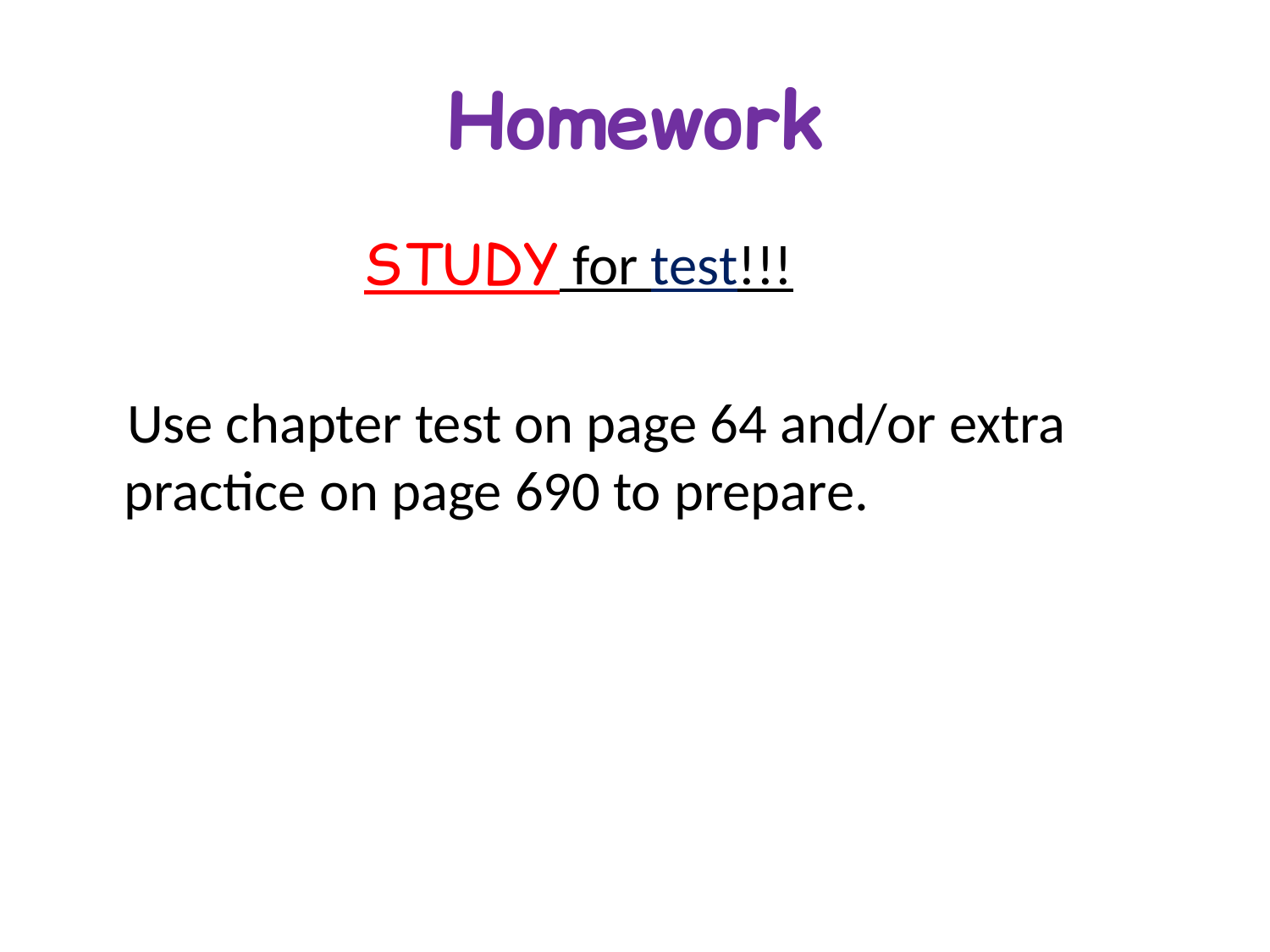

# Homework
                 STUDY for test!!!

    Use chapter test on page 64 and/or extra practice on page 690 to prepare.